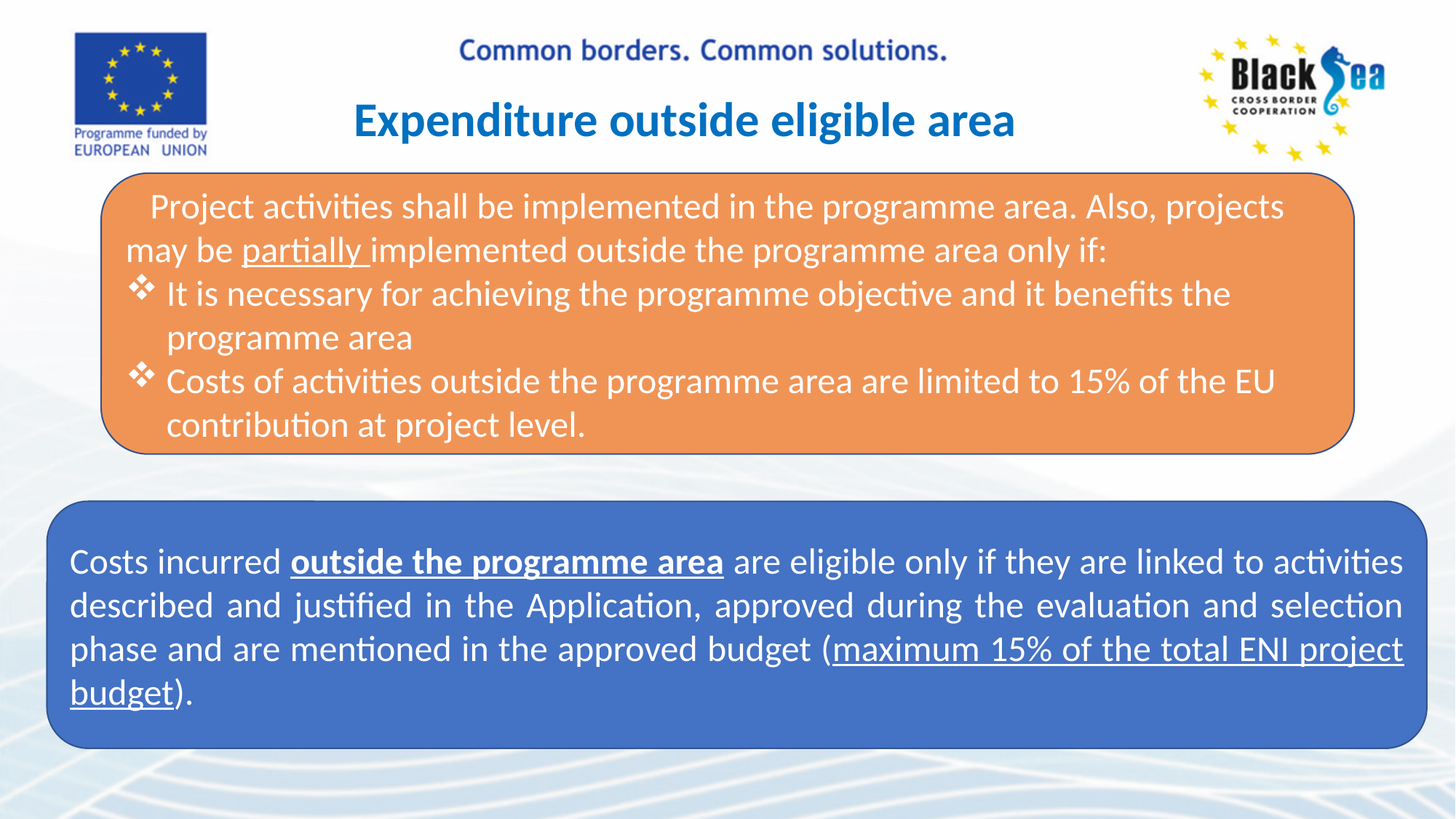

Expenditure outside eligible area
   Project activities shall be implemented in the programme area. Also, projects may be partially implemented outside the programme area only if:
It is necessary for achieving the programme objective and it benefits the programme area
Costs of activities outside the programme area are limited to 15% of the EU contribution at project level.
Costs incurred outside the programme area are eligible only if they are linked to activities described and justified in the Application, approved during the evaluation and selection phase and are mentioned in the approved budget (maximum 15% of the total ENI project budget).